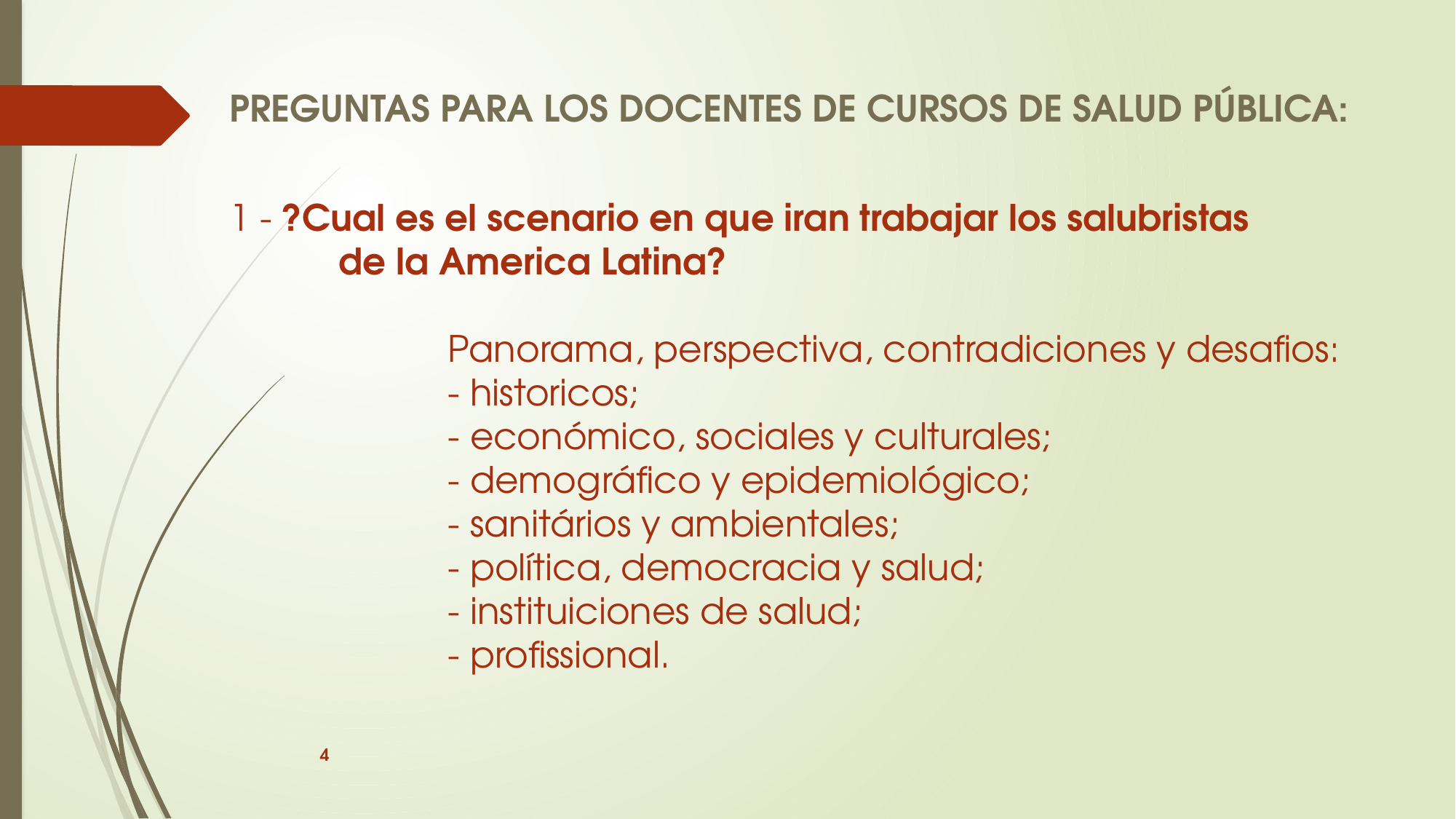

PREGUNTAS PARA LOS DOCENTES DE CURSOS DE SALUD PÚBLICA:

1 - ?Cual es el scenario en que iran trabajar los salubristas
	de la America Latina?

		Panorama, perspectiva, contradiciones y desafios:
		- historicos;
		- económico, sociales y culturales;
		- demográfico y epidemiológico;
		- sanitários y ambientales;
		- política, democracia y salud;
		- instituiciones de salud;
		- profissional.

4